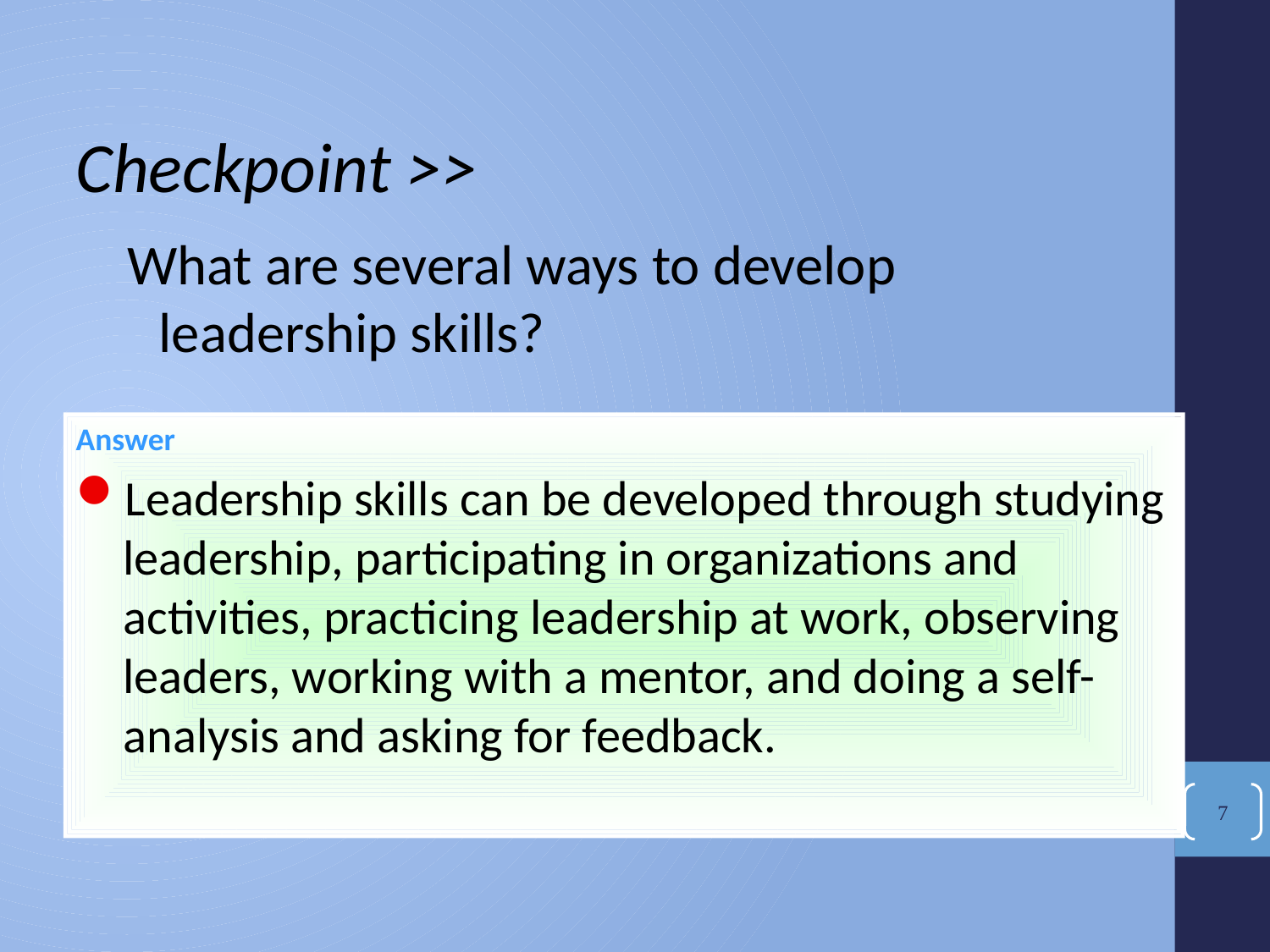

Checkpoint >>
What are several ways to develop leadership skills?
Answer
Leadership skills can be developed through studying leadership, participating in organizations and activities, practicing leadership at work, observing leaders, working with a mentor, and doing a self-analysis and asking for feedback.

7